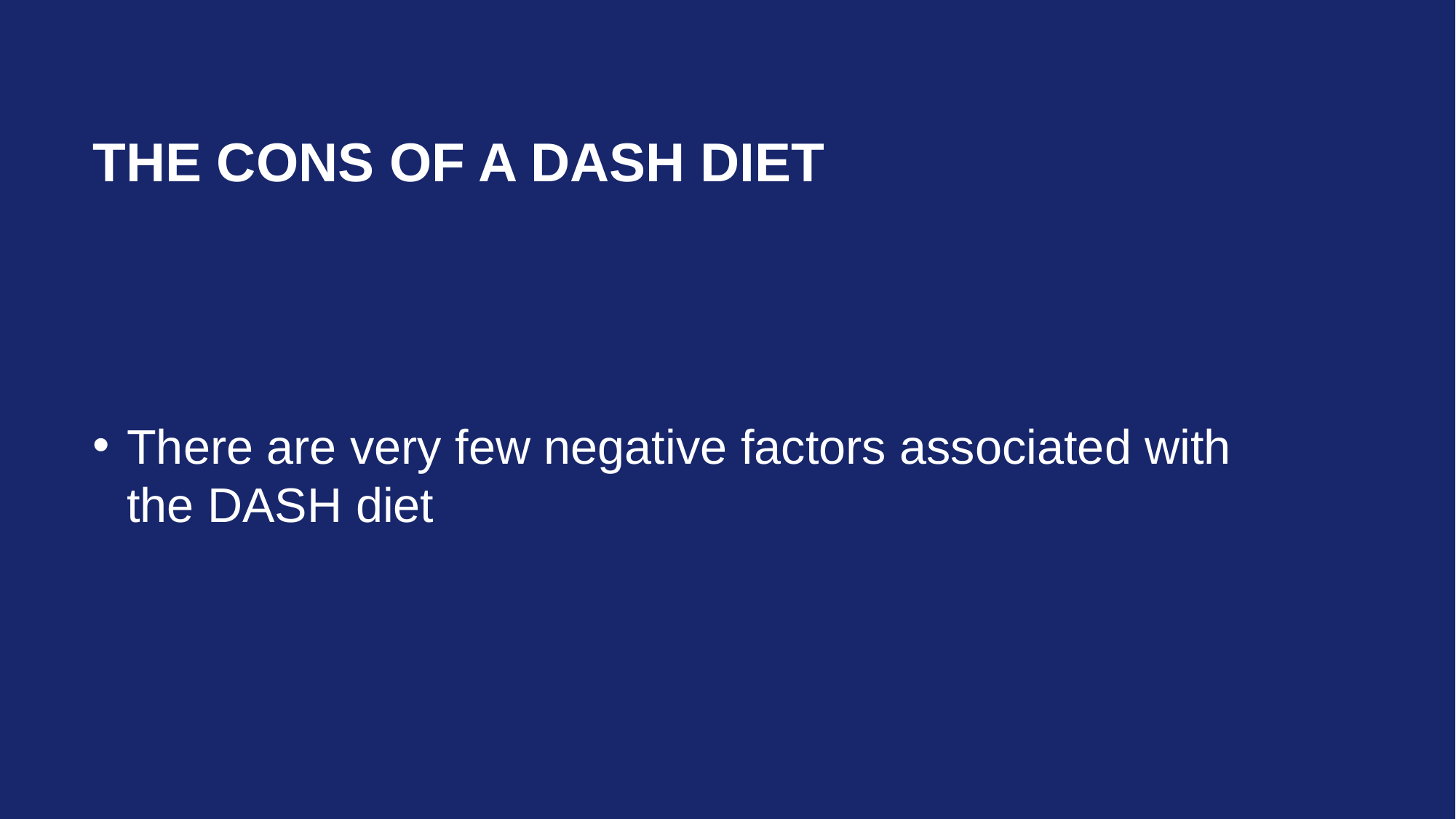

# The Cons of a DASH Diet
There are very few negative factors associated with the DASH diet